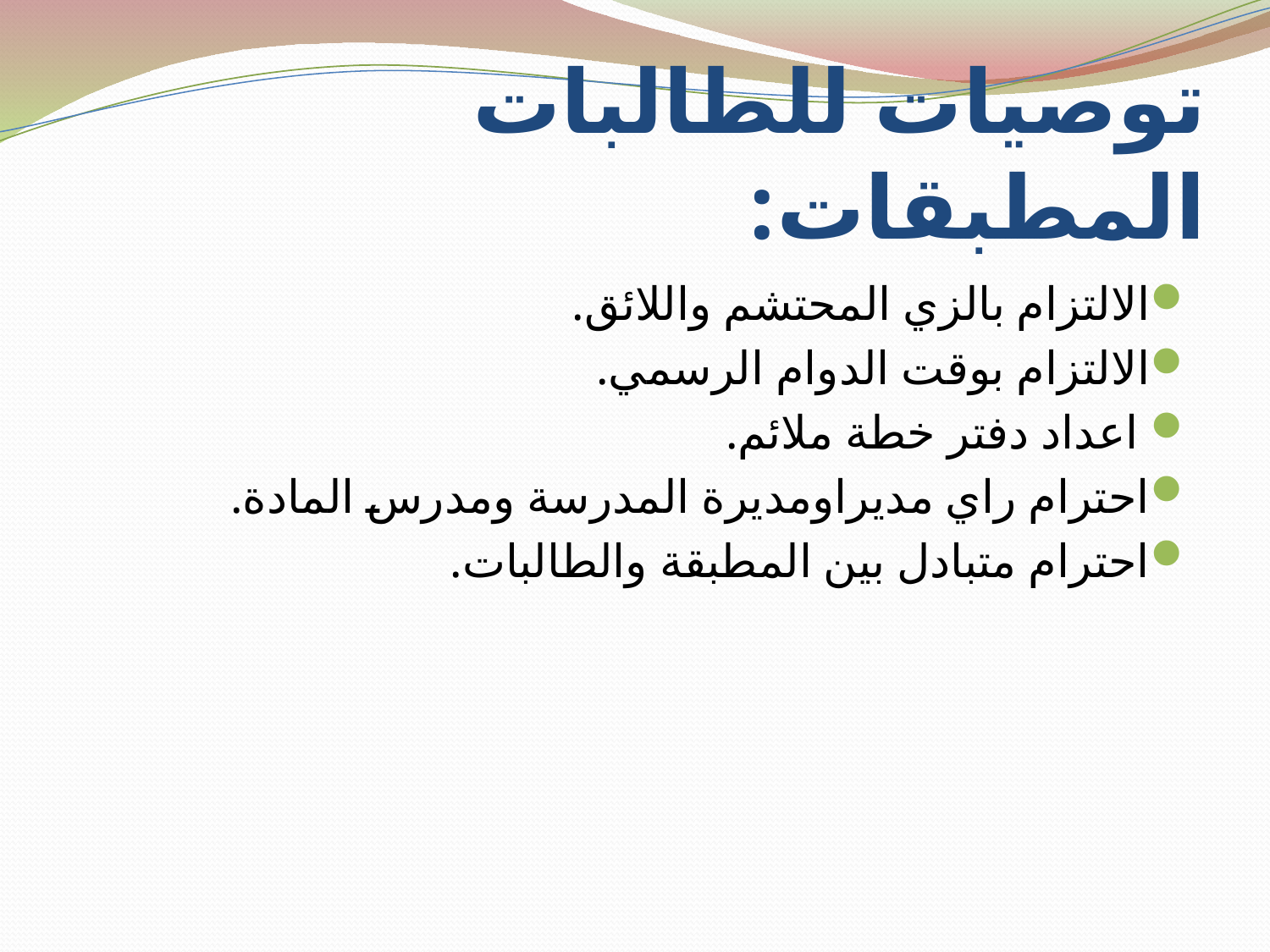

# توصيات للطالبات المطبقات:
الالتزام بالزي المحتشم واللائق.
الالتزام بوقت الدوام الرسمي.
 اعداد دفتر خطة ملائم.
احترام راي مديراومديرة المدرسة ومدرس المادة.
احترام متبادل بين المطبقة والطالبات.